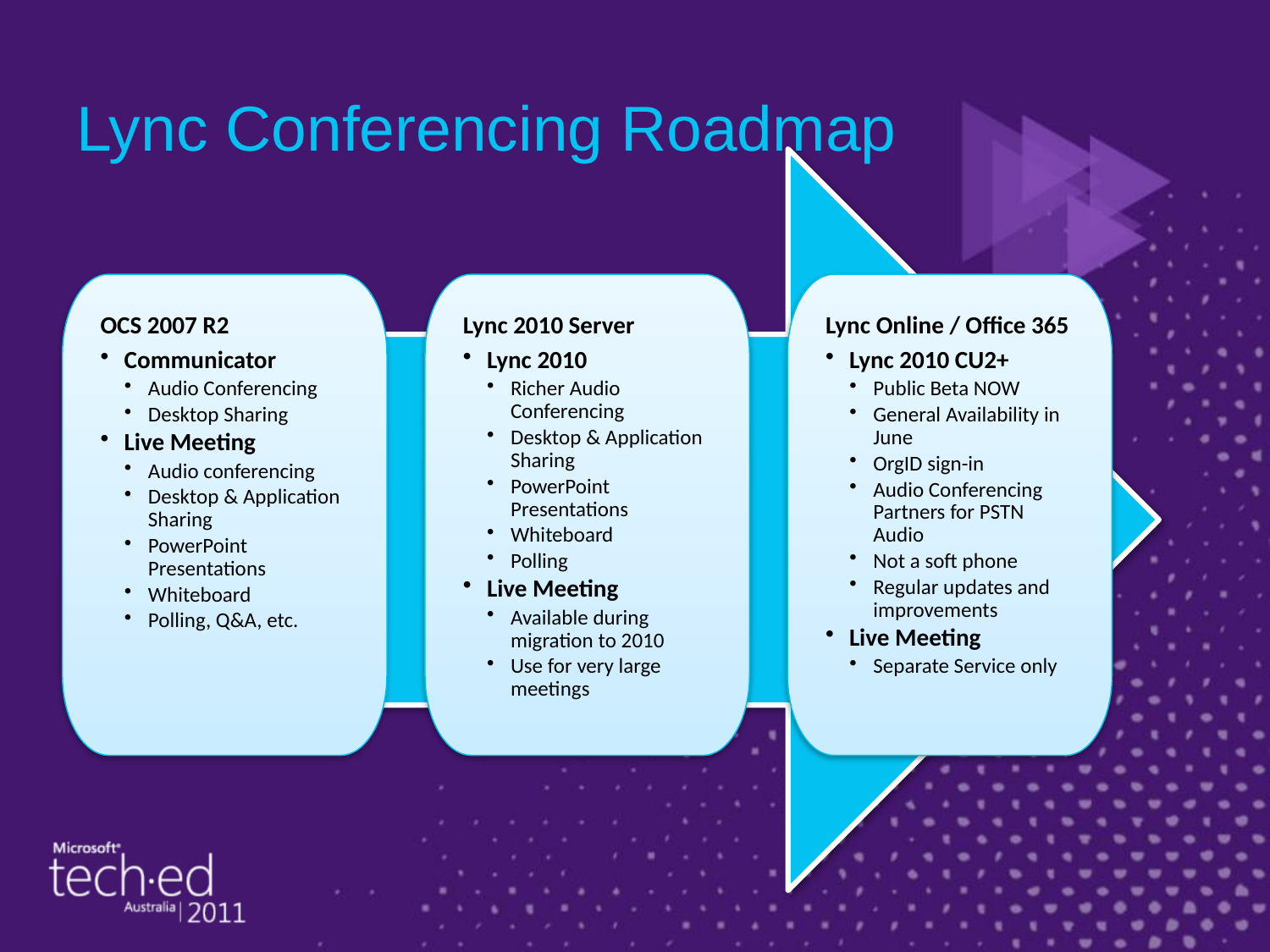

# Lync Conferencing Roadmap

OCS 2007 R2
Communicator
Audio Conferencing
Desktop Sharing
Live Meeting
Audio conferencing
Desktop & Application Sharing
PowerPoint Presentations
Whiteboard
Polling, Q&A, etc.
Lync 2010 Server
Lync 2010
Richer Audio Conferencing
Desktop & Application Sharing
PowerPoint Presentations
Whiteboard
Polling
Live Meeting
Available during migration to 2010
Use for very large meetings
Lync Online / Office 365
Lync 2010 CU2+
Public Beta NOW
General Availability in June
OrgID sign-in
Audio Conferencing Partners for PSTN Audio
Not a soft phone
Regular updates and improvements
Live Meeting
Separate Service only